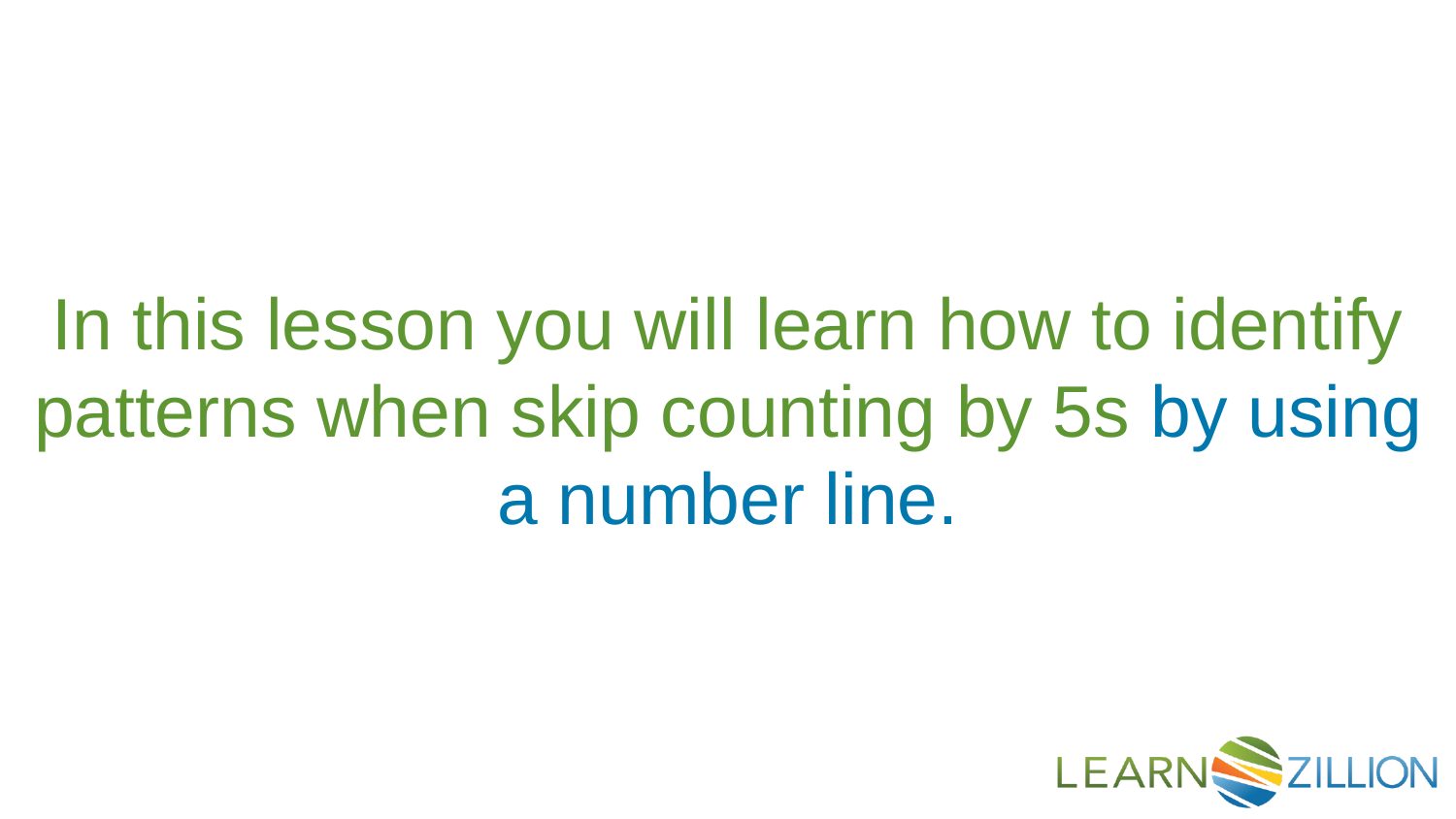

In this lesson you will learn how to identify patterns when skip counting by 5s by using a number line.